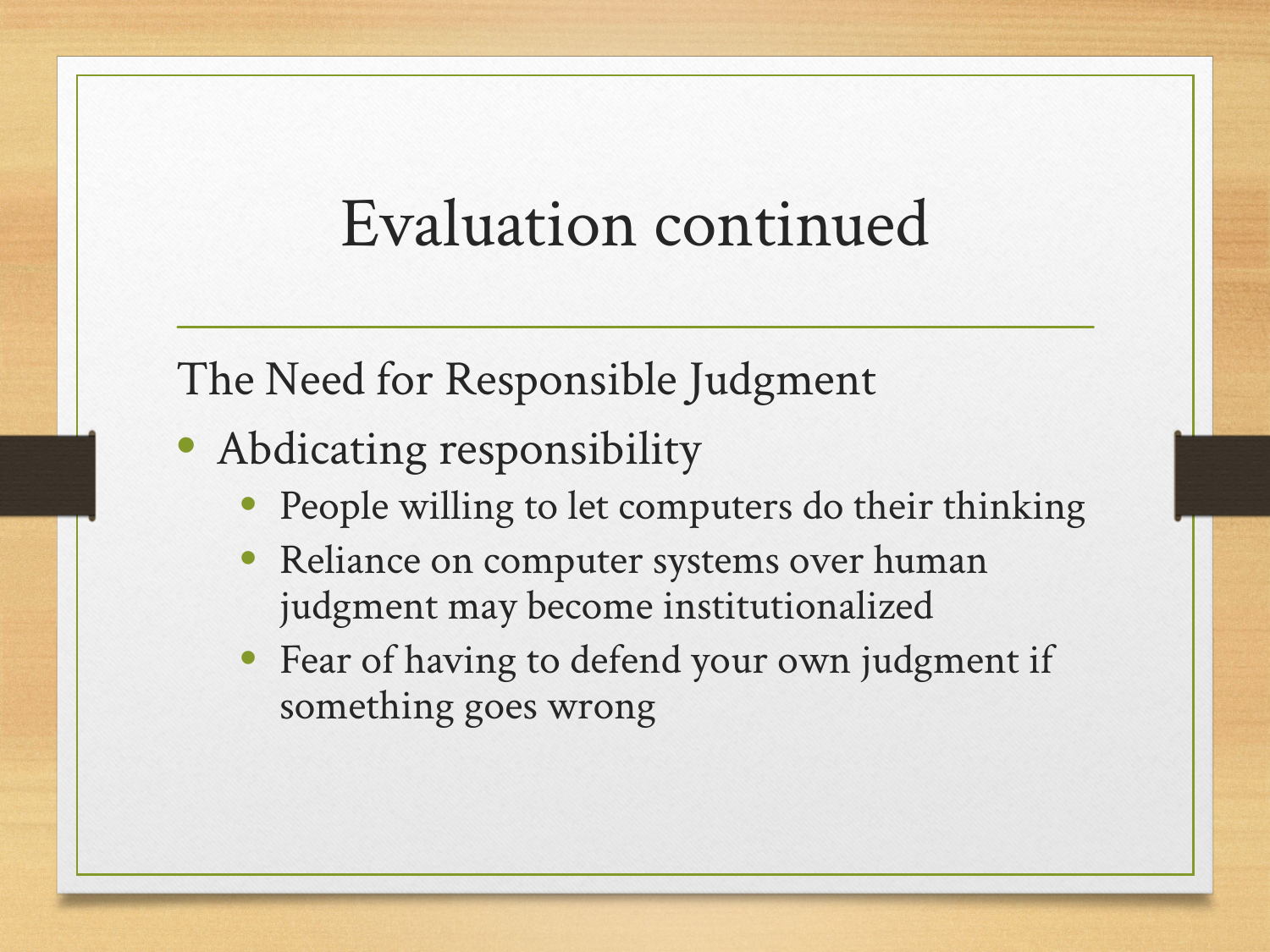

# Evaluation continued
The Need for Responsible Judgment
Abdicating responsibility
People willing to let computers do their thinking
Reliance on computer systems over human judgment may become institutionalized
Fear of having to defend your own judgment if something goes wrong